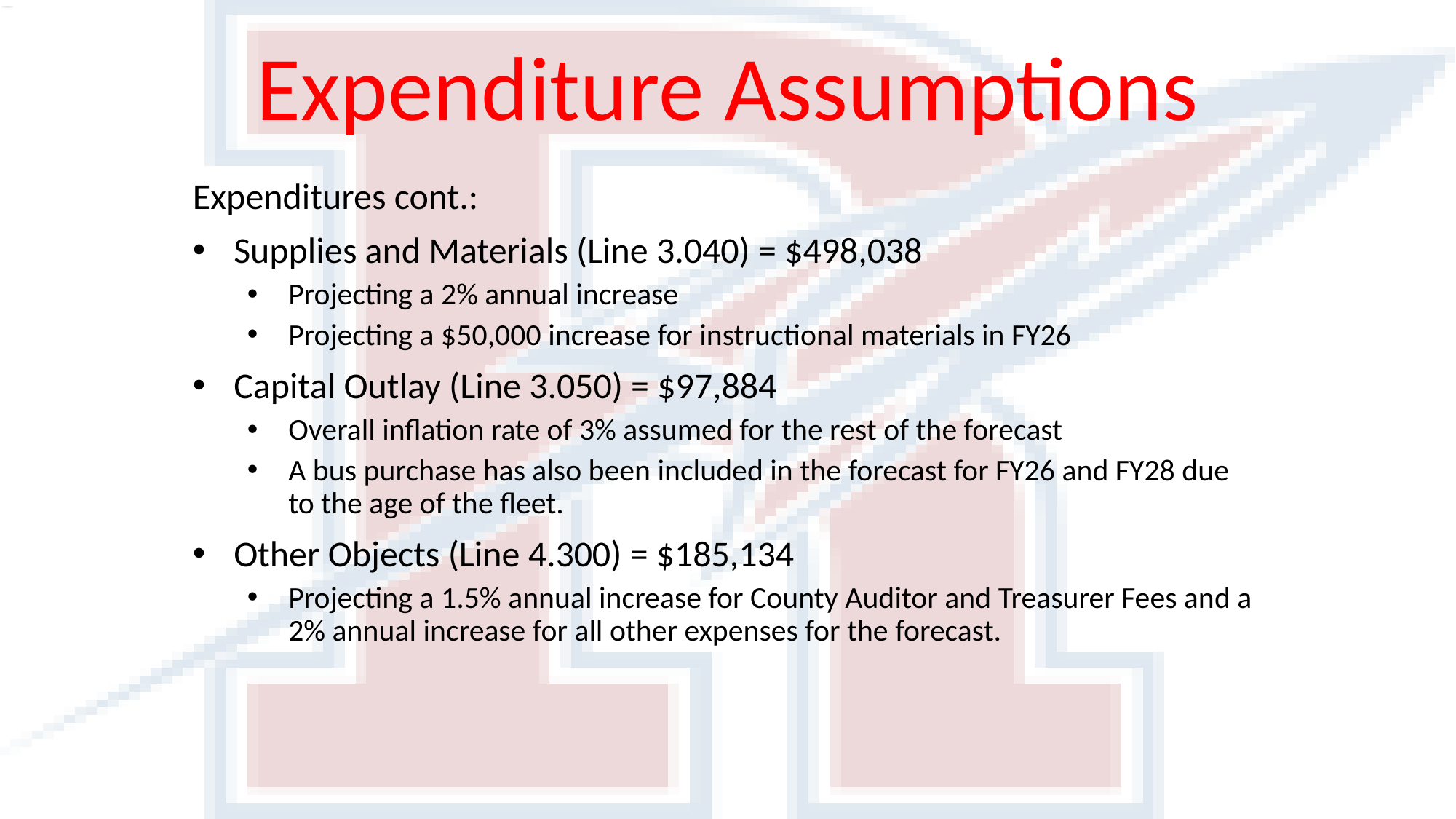

# Expenditure Assumptions
Expenditures cont.:
Supplies and Materials (Line 3.040) = $498,038
Projecting a 2% annual increase
Projecting a $50,000 increase for instructional materials in FY26
Capital Outlay (Line 3.050) = $97,884
Overall inflation rate of 3% assumed for the rest of the forecast
A bus purchase has also been included in the forecast for FY26 and FY28 due to the age of the fleet.
Other Objects (Line 4.300) = $185,134
Projecting a 1.5% annual increase for County Auditor and Treasurer Fees and a 2% annual increase for all other expenses for the forecast.